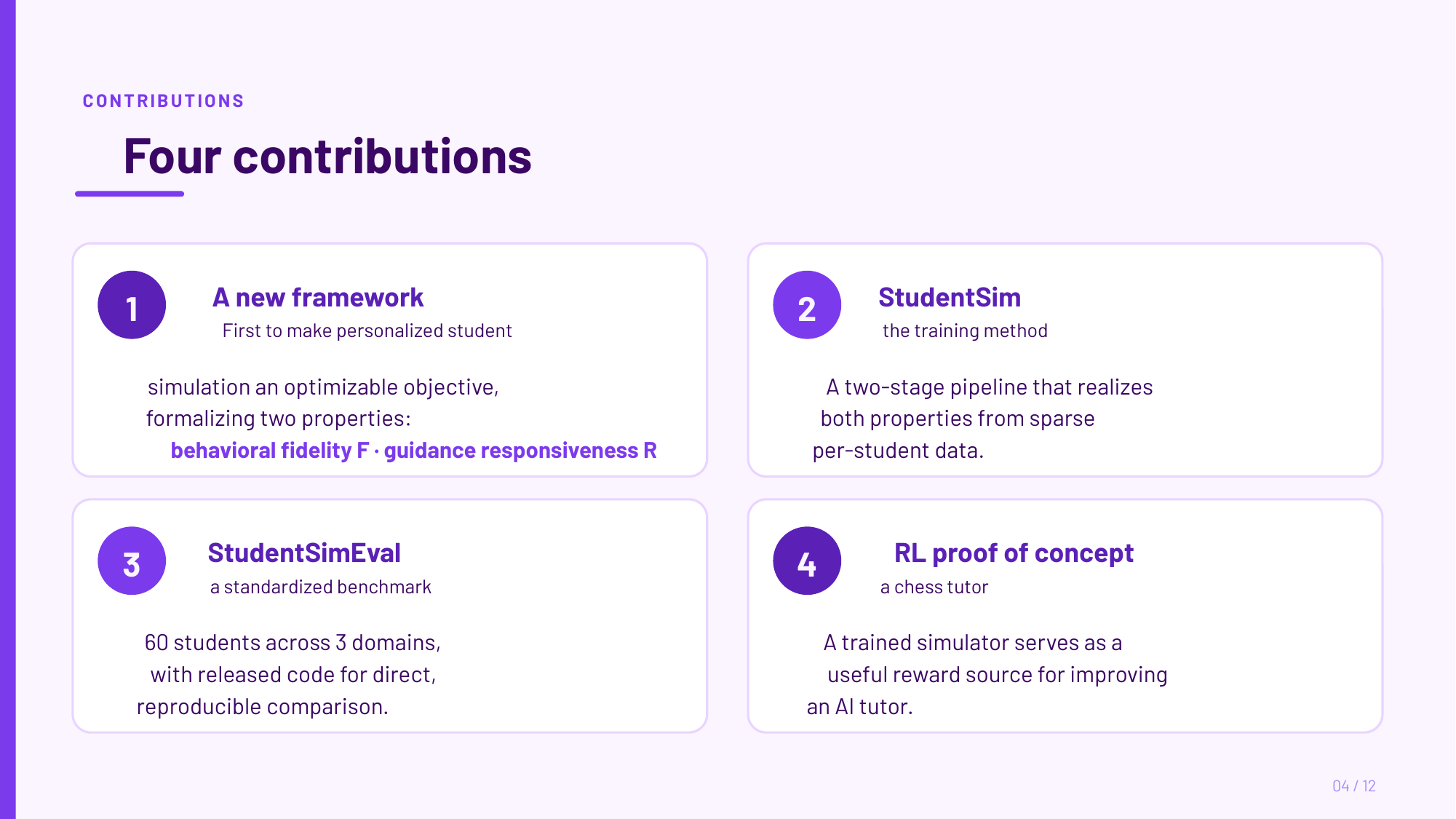

CONTRIBUTIONS
Four contributions

A new framework
1
First to make personalized student
simulation an optimizable objective,
formalizing two properties:
behavioral fidelity F · guidance responsiveness R

StudentSim
2
the training method
A two-stage pipeline that realizes
both properties from sparse
per-student data.

StudentSimEval
3
a standardized benchmark
60 students across 3 domains,
with released code for direct,
reproducible comparison.

RL proof of concept
4
a chess tutor
A trained simulator serves as a
useful reward source for improving
an AI tutor.
04 / 12